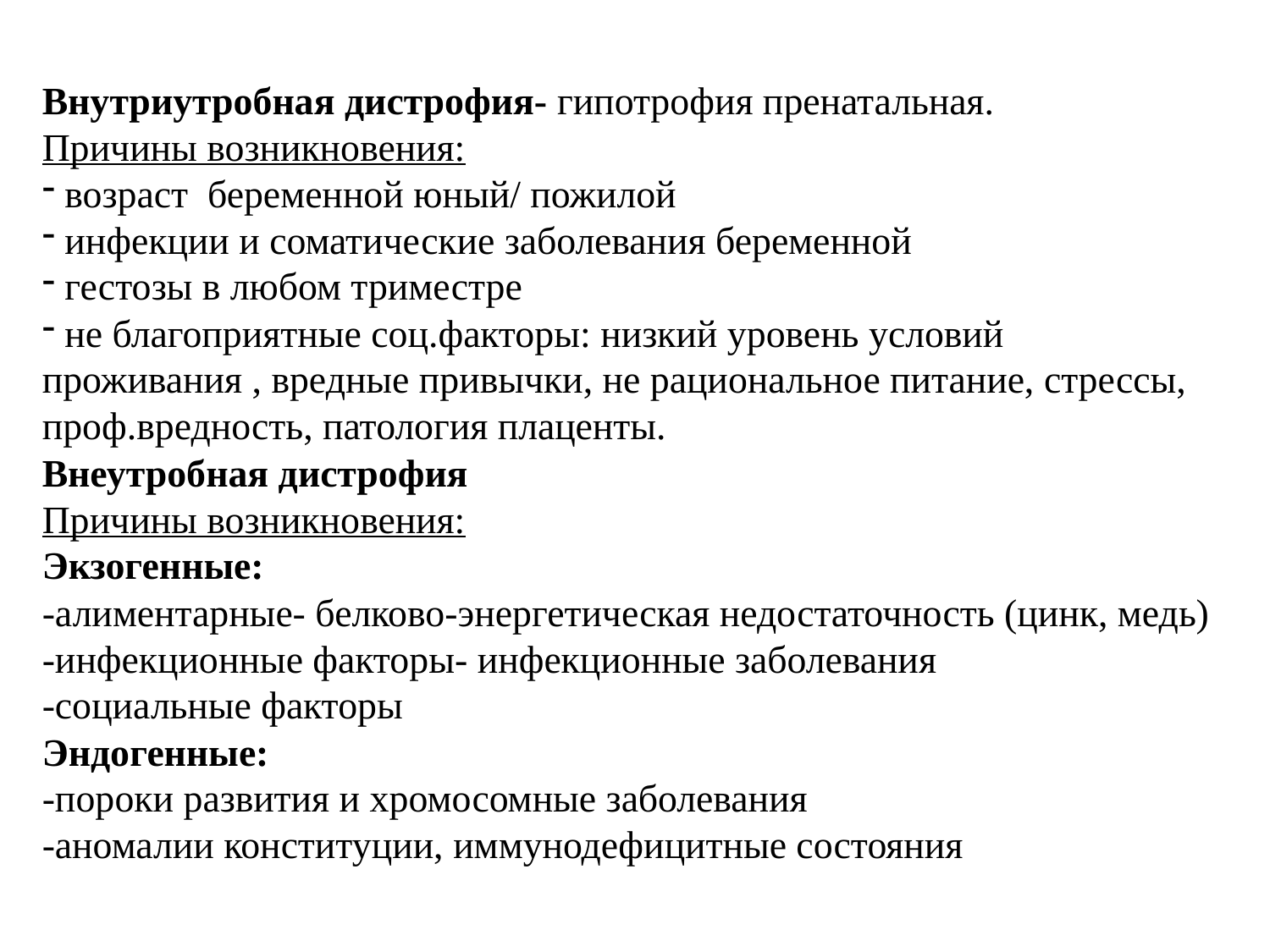

Внутриутробная дистрофия- гипотрофия пренатальная.
Причины возникновения:
 возраст  беременной юный/ пожилой
 инфекции и соматические заболевания беременной
 гестозы в любом триместре
 не благоприятные соц.факторы: низкий уровень условий проживания , вредные привычки, не рациональное питание, стрессы, проф.вредность, патология плаценты.
Внеутробная дистрофия
Причины возникновения:
Экзогенные:
-алиментарные- белково-энергетическая недостаточность (цинк, медь)
-инфекционные факторы- инфекционные заболевания
-социальные факторы
Эндогенные:
-пороки развития и хромосомные заболевания
-аномалии конституции, иммунодефицитные состояния